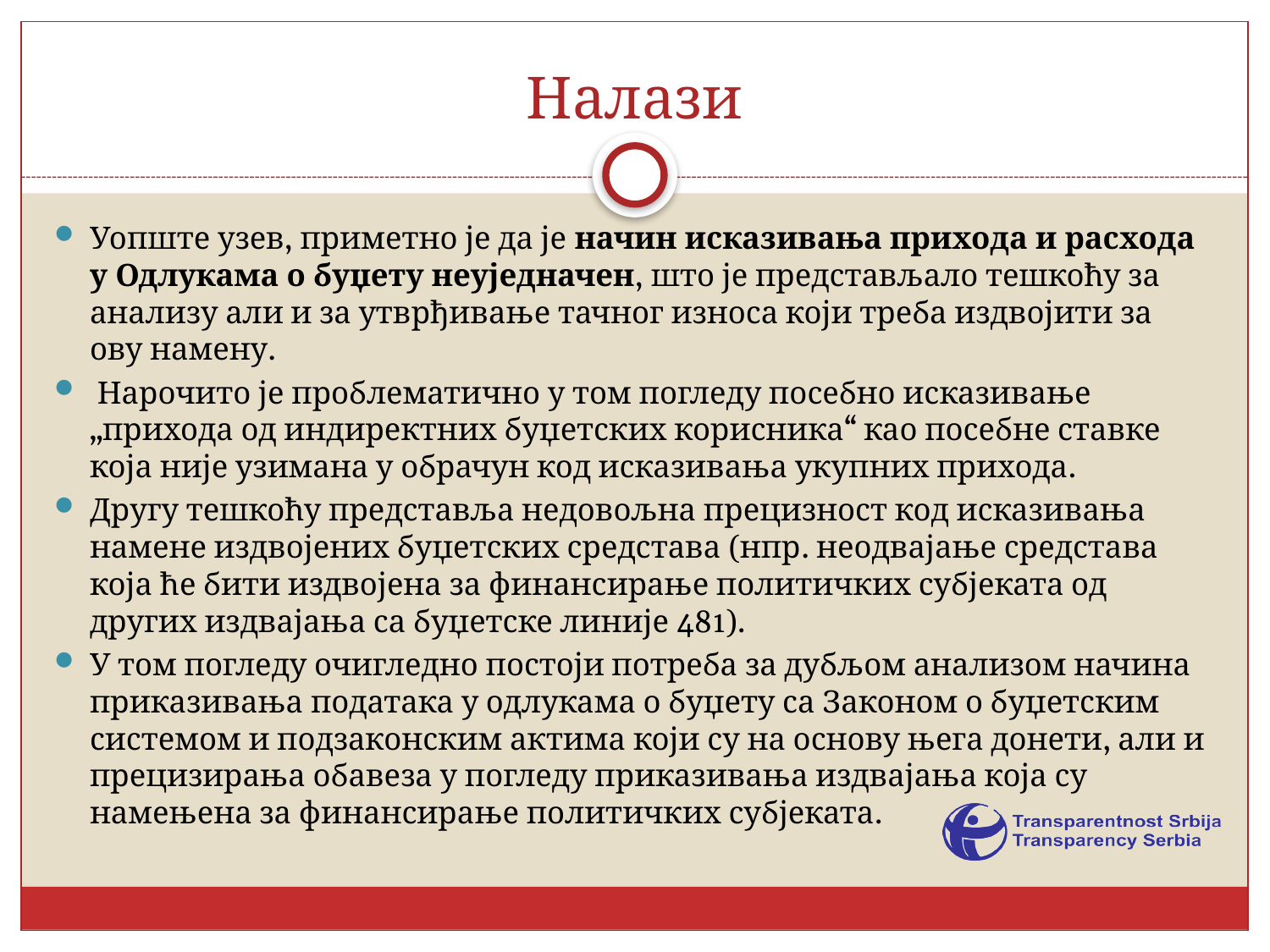

# Налази
Уопште узев, приметно је да је начин исказивања прихода и расхода у Одлукама о буџету неуједначен, што је представљало тешкоћу за анализу али и за утврђивање тачног износа који треба издвојити за ову намену.
 Нарочито је проблематично у том погледу посебно исказивање „прихода од индиректних буџетских корисника“ као посебне ставке која није узимана у обрачун код исказивања укупних прихода.
Другу тешкоћу представља недовољна прецизност код исказивања намене издвојених буџетских средстава (нпр. неодвајање средстава која ће бити издвојена за финансирање политичких субјеката од других издвајања са буџетске линије 481).
У том погледу очигледно постоји потреба за дубљом анализом начина приказивања података у одлукама о буџету са Законом о буџетским системом и подзаконским актима који су на основу њега донети, али и прецизирања обавеза у погледу приказивања издвајања која су намењена за финансирање политичких субјеката.